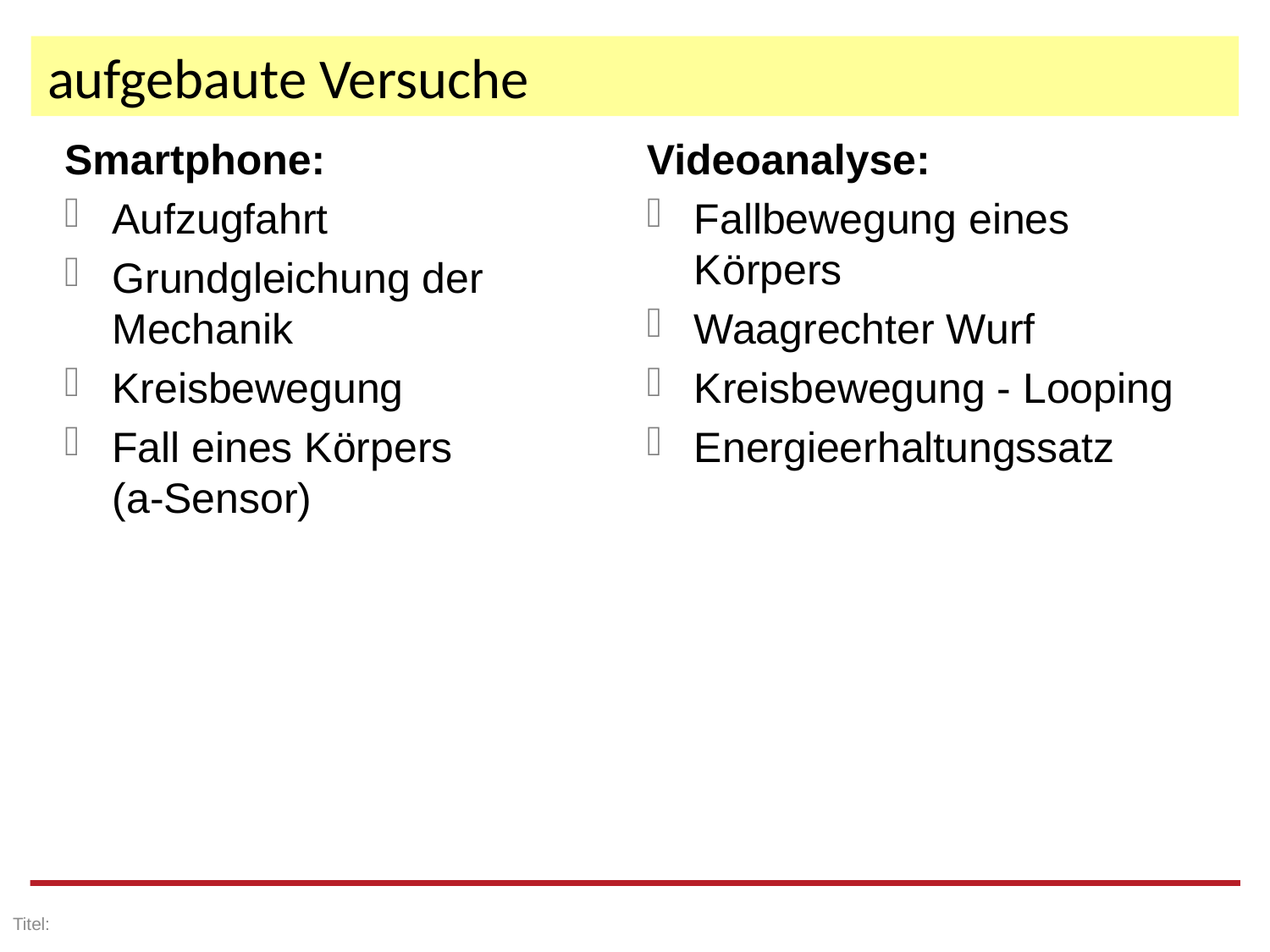

aufgebaute Versuche
Smartphone:
Aufzugfahrt
Grundgleichung der Mechanik
Kreisbewegung
Fall eines Körpers
(a-Sensor)

Videoanalyse:
Fallbewegung eines Körpers
Waagrechter Wurf
Kreisbewegung - Looping
Energieerhaltungssatz

Titel: